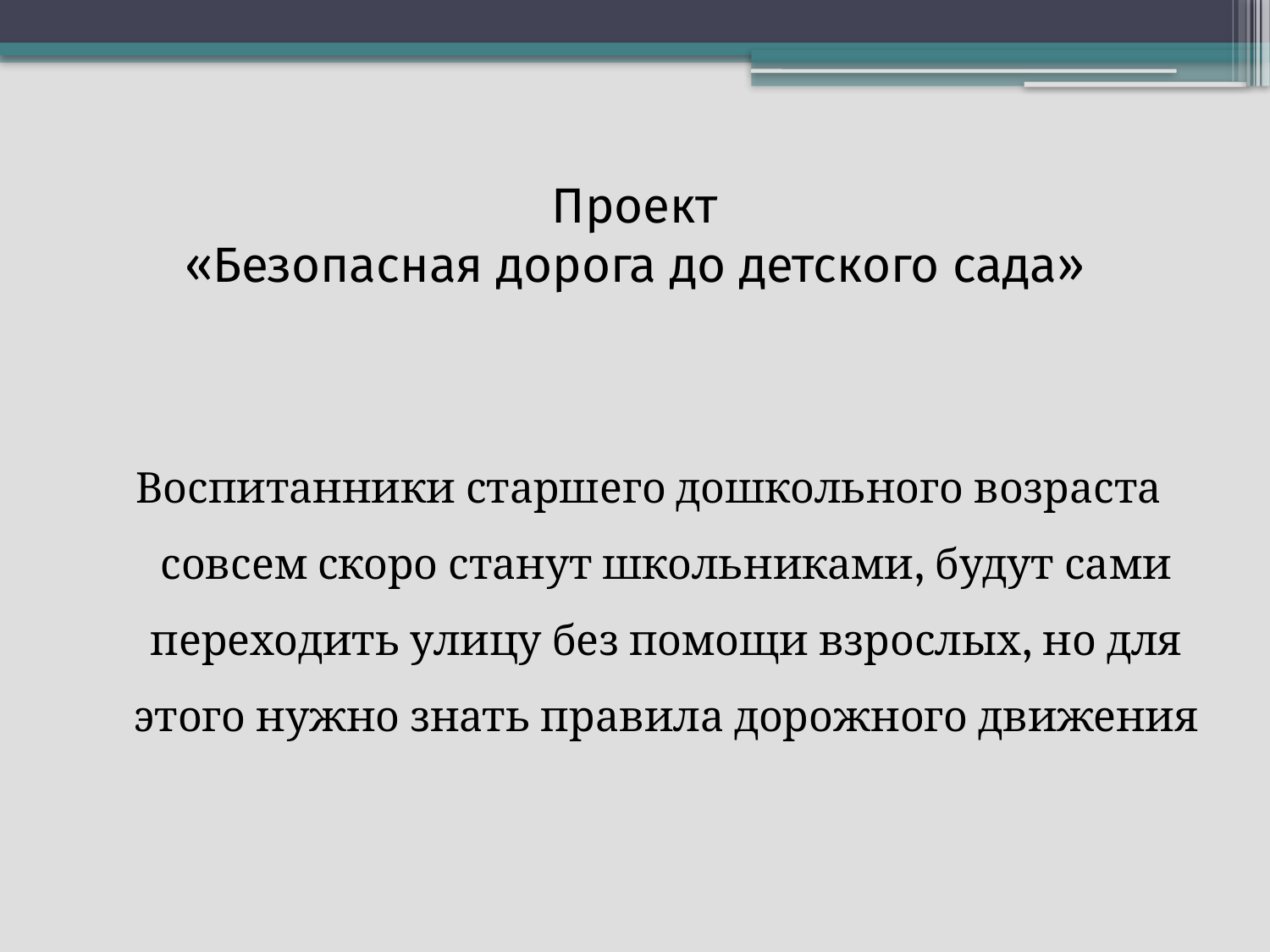

# Проект «Безопасная дорога до детского сада»

Воспитанники старшего дошкольного возраста совсем скоро станут школьниками, будут сами переходить улицу без помощи взрослых, но для этого нужно знать правила дорожного движения